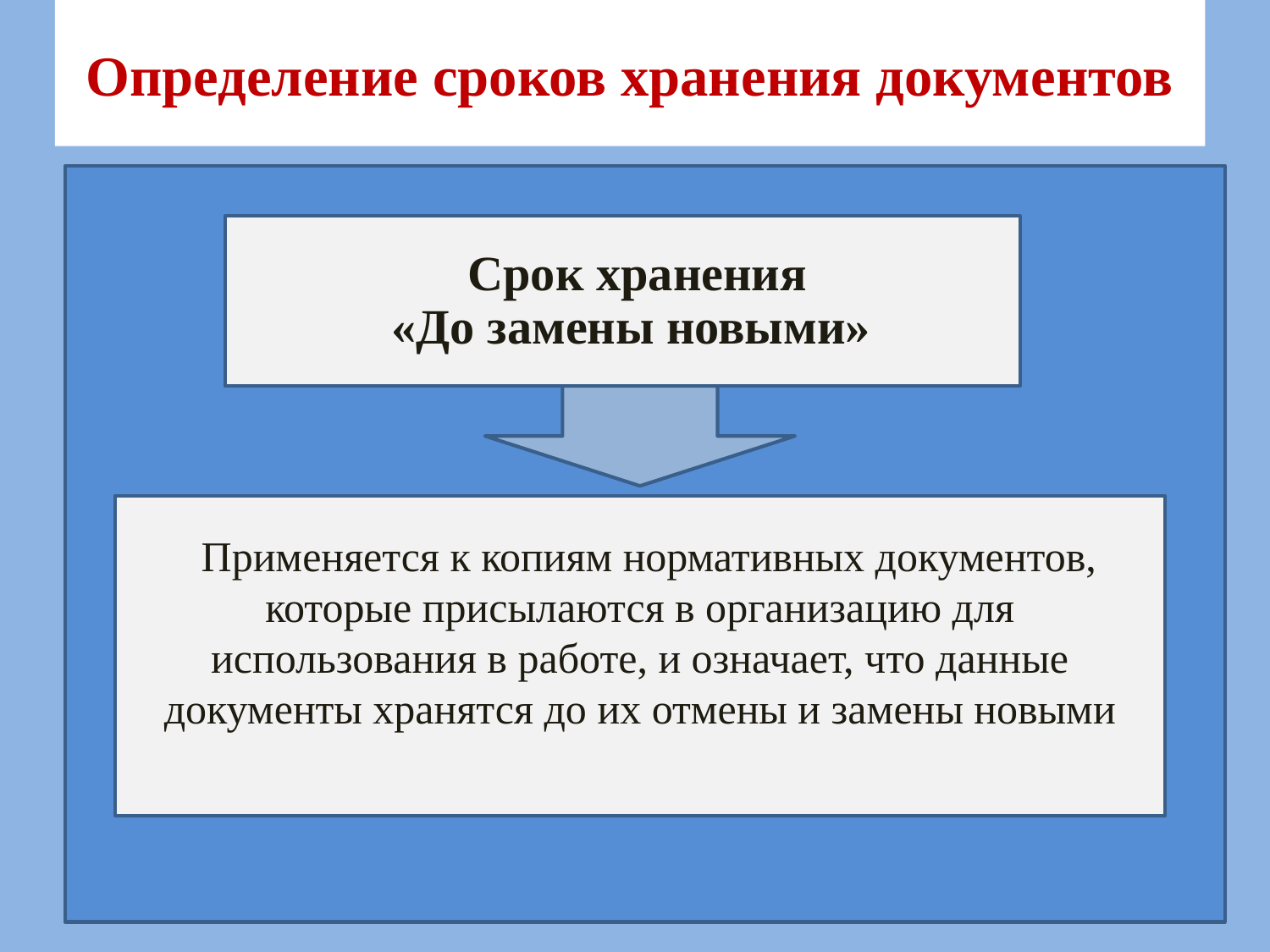

# Определение сроков хранения документов

  Срок хранения
«До замены новыми»

  Применяется к копиям нормативных документов, которые присылаются в организацию для использования в работе, и означает, что данные документы хранятся до их отмены и замены новыми